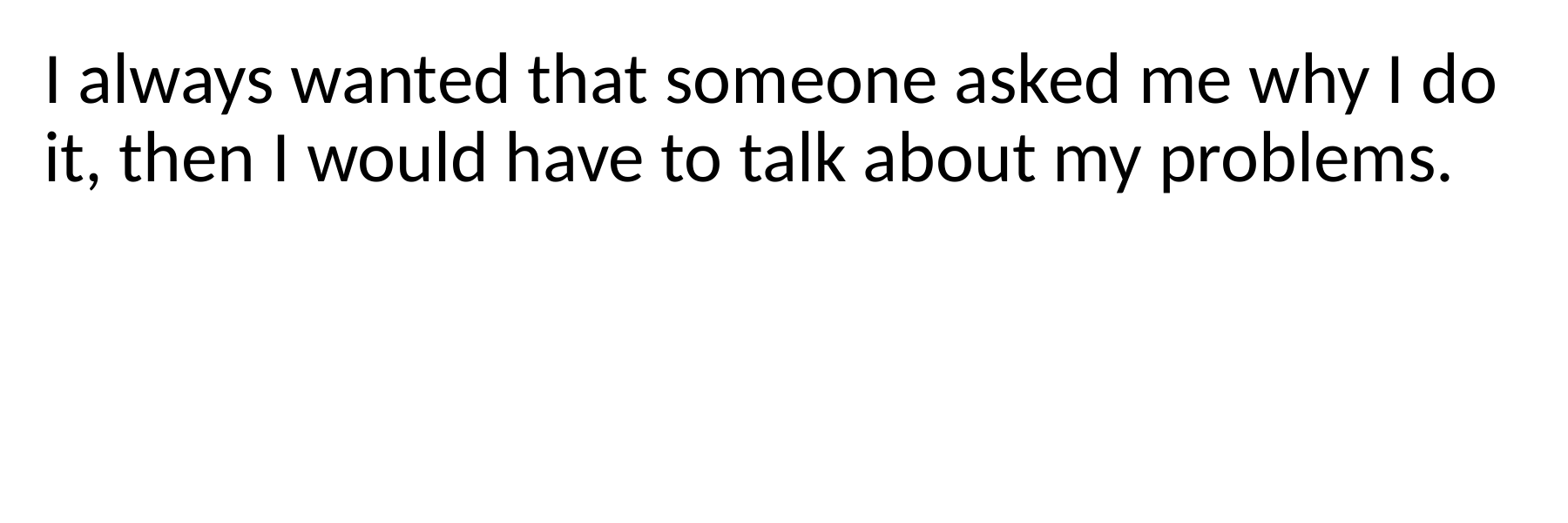

I always wanted that someone asked me why I do it, then I would have to talk about my problems.